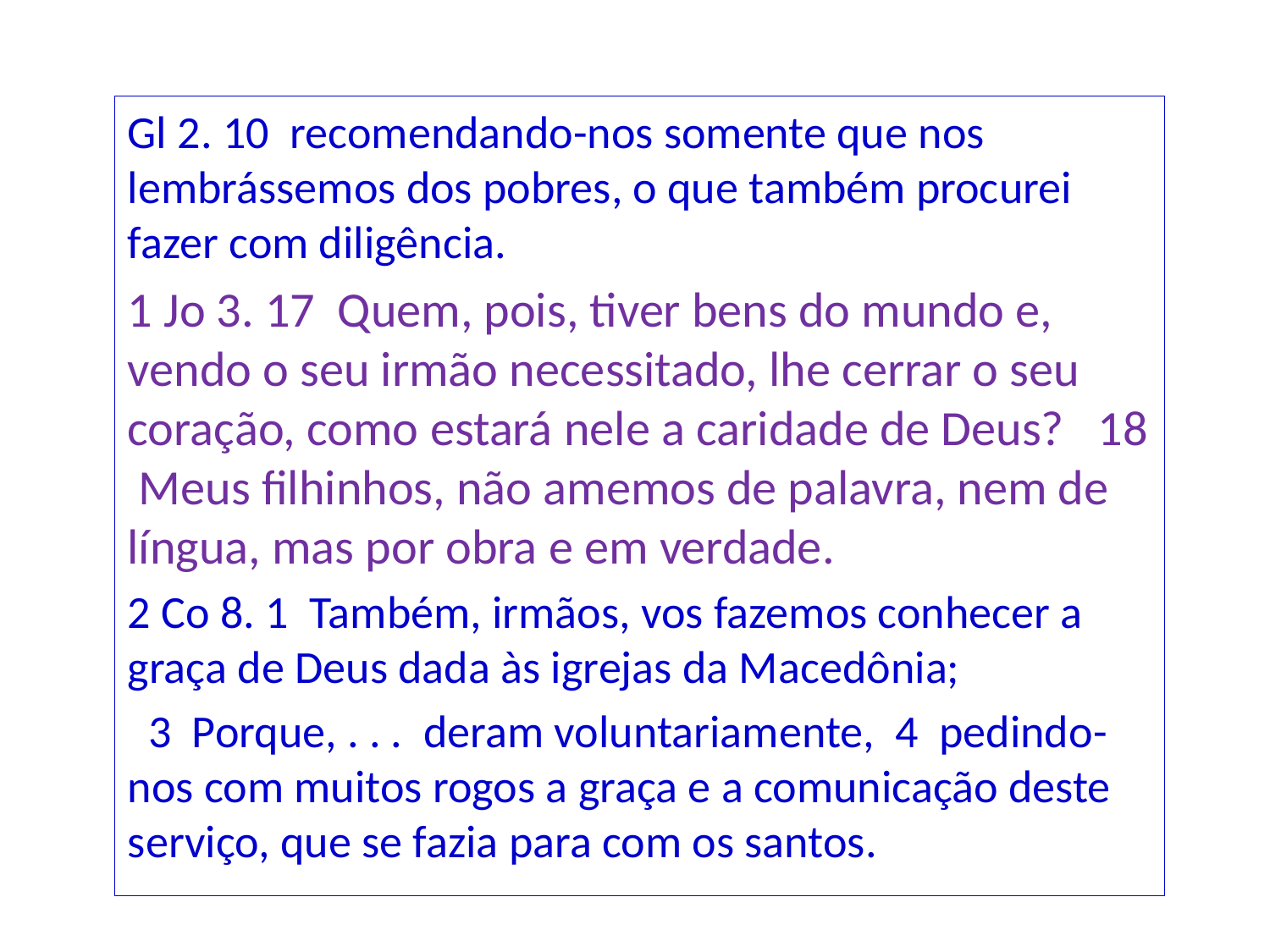

Gl 2. 10  recomendando-nos somente que nos lembrássemos dos pobres, o que também procurei fazer com diligência.
1 Jo 3. 17  Quem, pois, tiver bens do mundo e, vendo o seu irmão necessitado, lhe cerrar o seu coração, como estará nele a caridade de Deus?   18  Meus filhinhos, não amemos de palavra, nem de língua, mas por obra e em verdade.
2 Co 8. 1  Também, irmãos, vos fazemos conhecer a graça de Deus dada às igrejas da Macedônia;
  3  Porque, . . .  deram voluntariamente,  4  pedindo-nos com muitos rogos a graça e a comunicação deste serviço, que se fazia para com os santos.